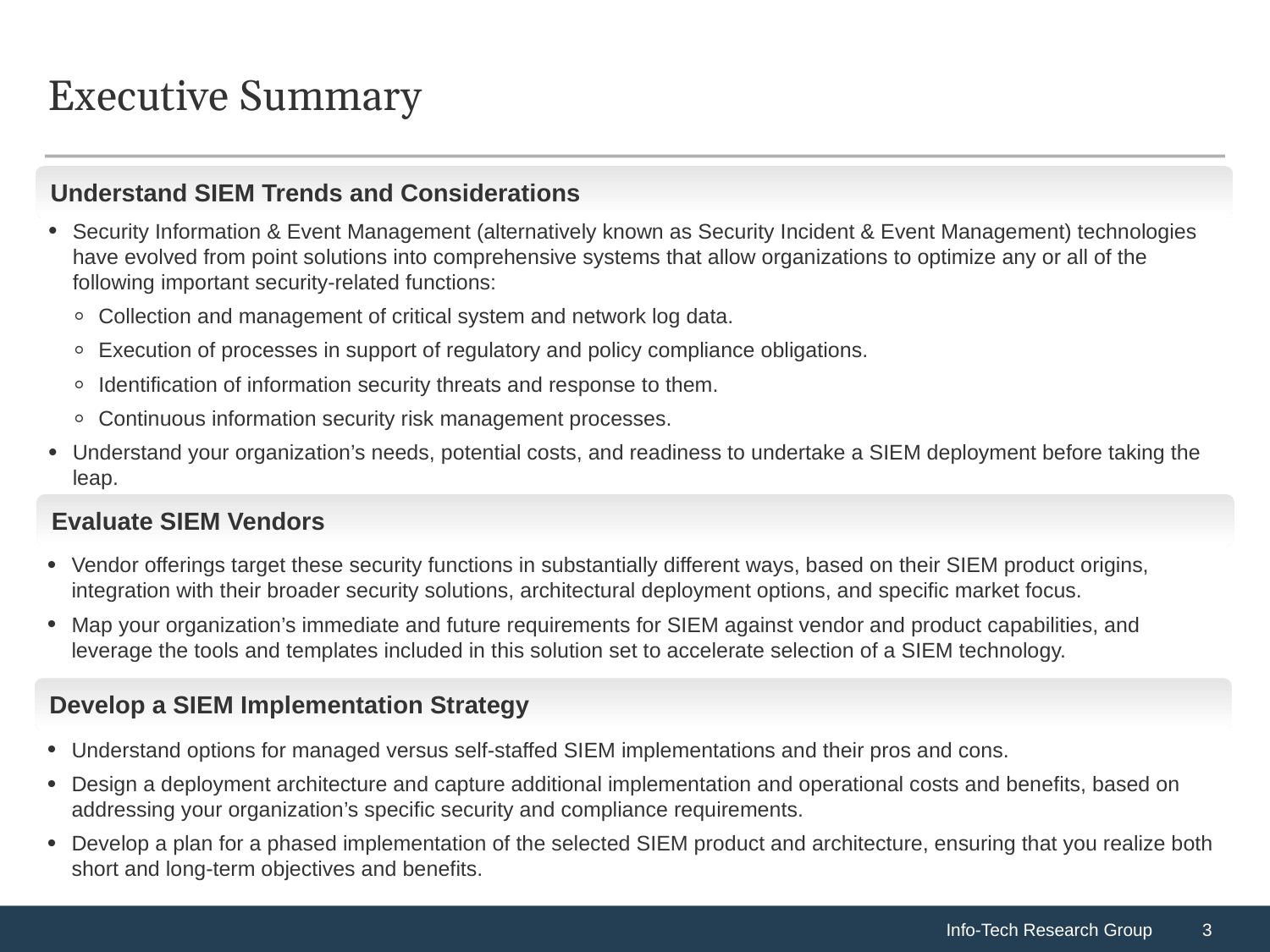

# Executive Summary
Understand SIEM Trends and Considerations
Security Information & Event Management (alternatively known as Security Incident & Event Management) technologies have evolved from point solutions into comprehensive systems that allow organizations to optimize any or all of the following important security-related functions:
Collection and management of critical system and network log data.
Execution of processes in support of regulatory and policy compliance obligations.
Identification of information security threats and response to them.
Continuous information security risk management processes.
Understand your organization’s needs, potential costs, and readiness to undertake a SIEM deployment before taking the leap.
Evaluate SIEM Vendors
Vendor offerings target these security functions in substantially different ways, based on their SIEM product origins, integration with their broader security solutions, architectural deployment options, and specific market focus.
Map your organization’s immediate and future requirements for SIEM against vendor and product capabilities, and leverage the tools and templates included in this solution set to accelerate selection of a SIEM technology.
Develop a SIEM Implementation Strategy
Understand options for managed versus self-staffed SIEM implementations and their pros and cons.
Design a deployment architecture and capture additional implementation and operational costs and benefits, based on addressing your organization’s specific security and compliance requirements.
Develop a plan for a phased implementation of the selected SIEM product and architecture, ensuring that you realize both short and long-term objectives and benefits.